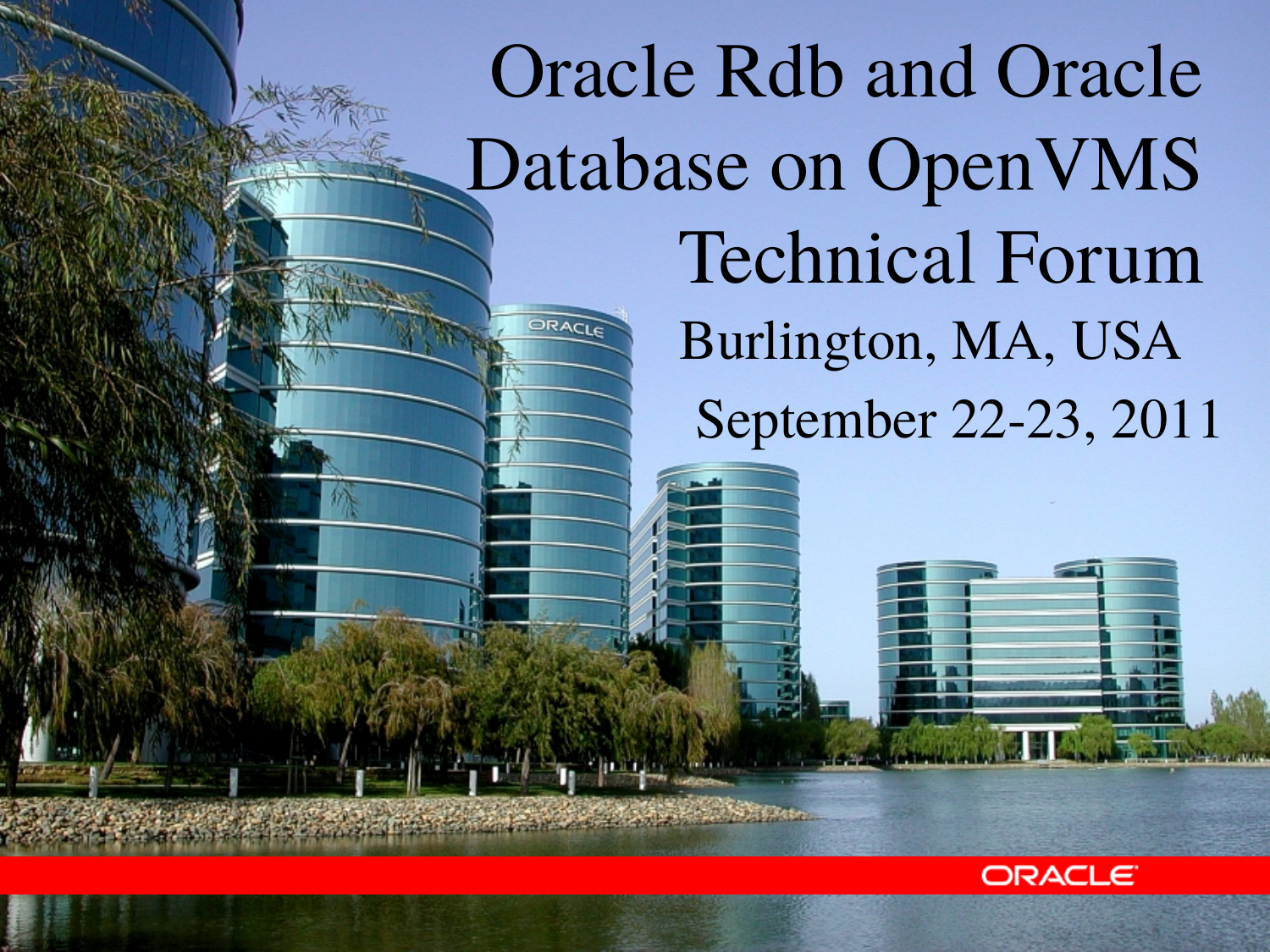

# Oracle Rdb and Oracle Database on OpenVMS Technical Forum
Burlington, MA, USA
September 22-23, 2011